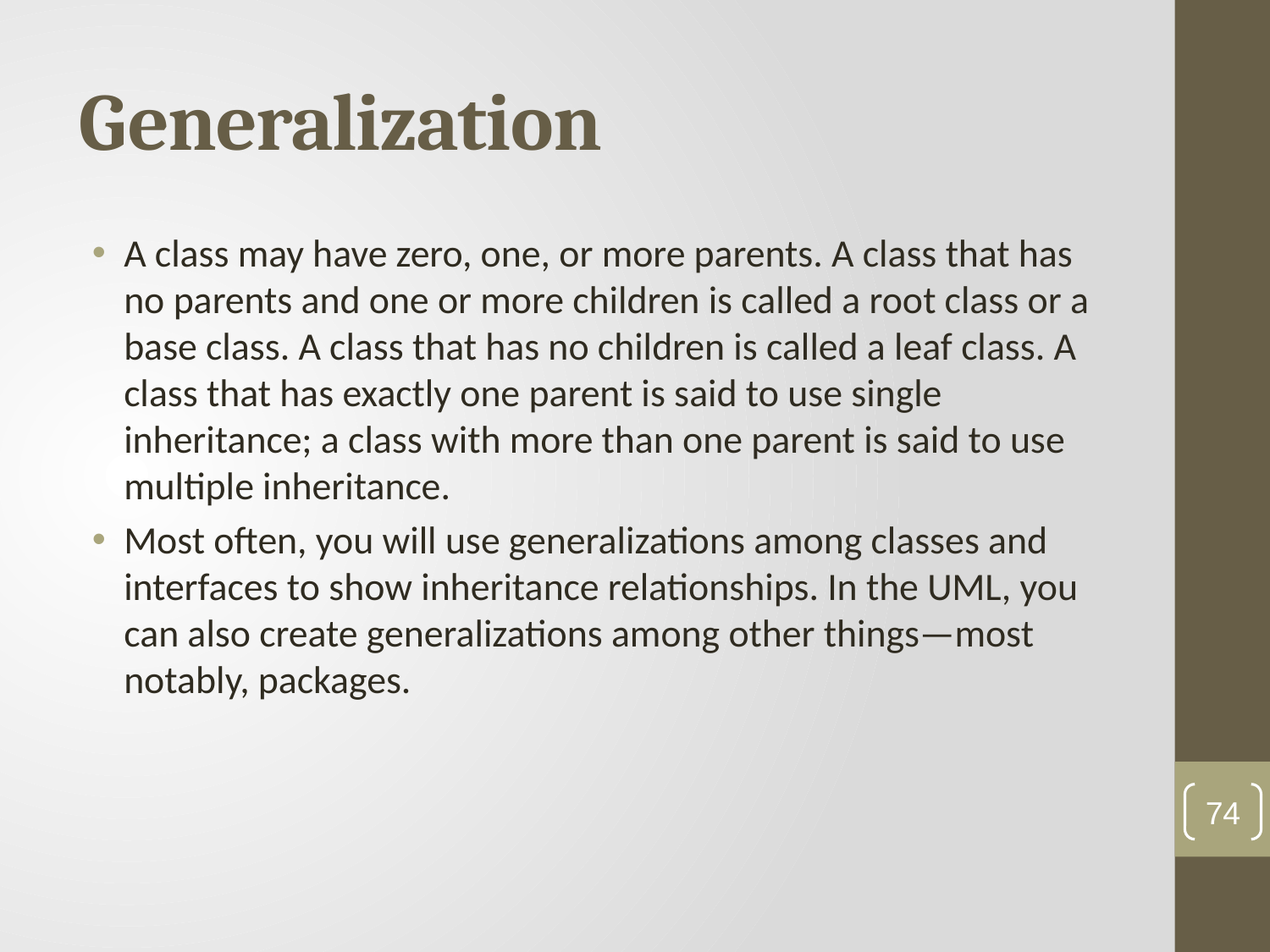

# Generalization
A class may have zero, one, or more parents. A class that has no parents and one or more children is called a root class or a base class. A class that has no children is called a leaf class. A class that has exactly one parent is said to use single inheritance; a class with more than one parent is said to use multiple inheritance.
Most often, you will use generalizations among classes and interfaces to show inheritance relationships. In the UML, you can also create generalizations among other things—most notably, packages.

74